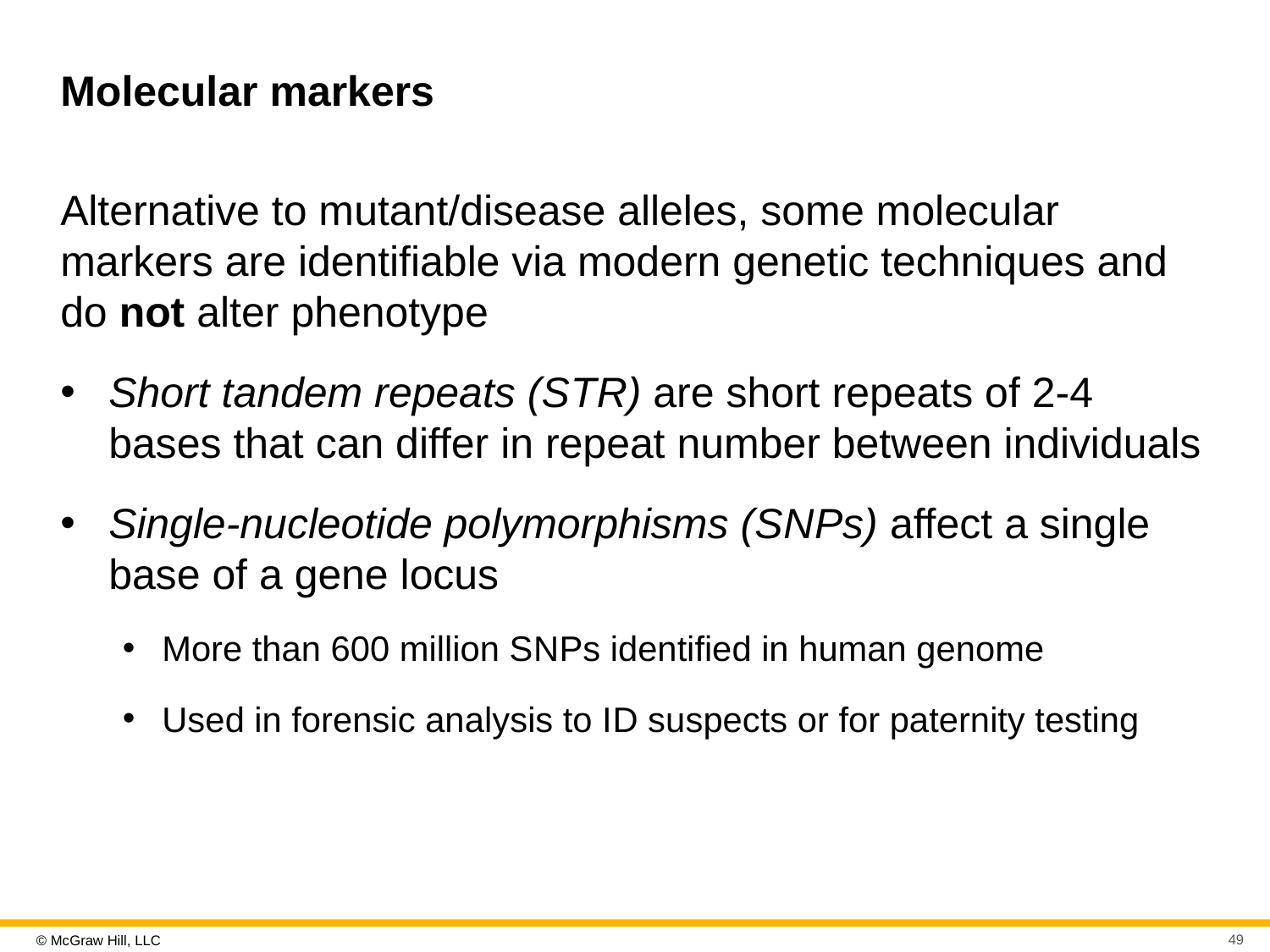

# Molecular markers
Alternative to mutant/disease alleles, some molecular markers are identifiable via modern genetic techniques and do not alter phenotype
Short tandem repeats (S T R) are short repeats of 2-4 bases that can differ in repeat number between individuals
Single-nucleotide polymorphisms (S N Ps) affect a single base of a gene locus
More than 600 million S N Ps identified in human genome
Used in forensic analysis to I D suspects or for paternity testing
49